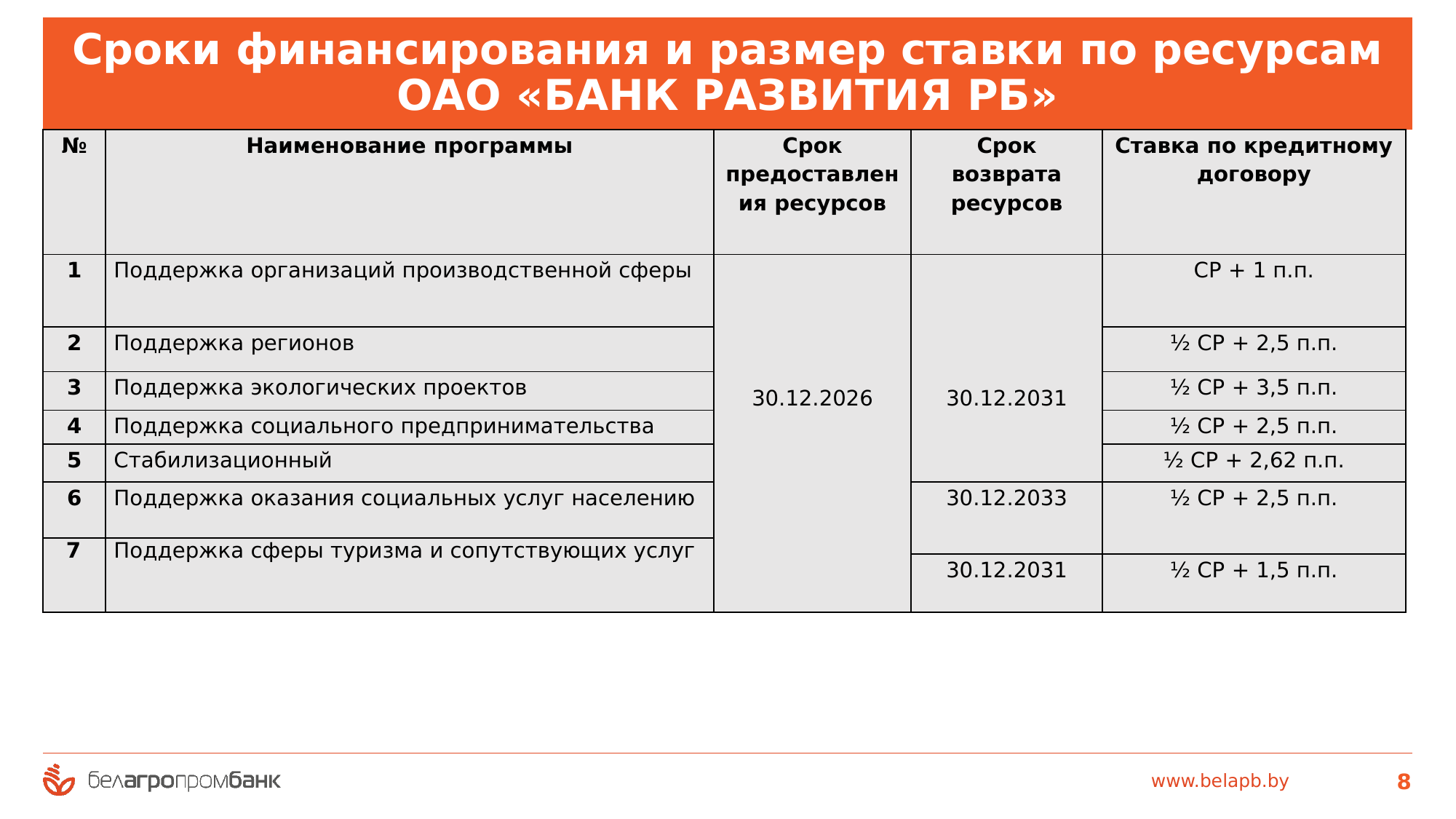

# Сроки финансирования и размер ставки по ресурсам ОАО «БАНК РАЗВИТИЯ РБ»
| № | Наименование программы | Срок предоставления ресурсов | Срок возврата ресурсов | Ставка по кредитному договору |
| --- | --- | --- | --- | --- |
| 1 | Поддержка организаций производственной сферы | 30.12.2026 | 30.12.2031 | СР + 1 п.п. |
| 2 | Поддержка регионов |  |  | ½ СР + 2,5 п.п. |
| 3 | Поддержка экологических проектов |  |  | ½ СР + 3,5 п.п. |
| 4 | Поддержка социального предпринимательства |  |  | ½ СР + 2,5 п.п. |
| 5 | Стабилизационный |  |  | ½ СР + 2,62 п.п. |
| 6 | Поддержка оказания социальных услуг населению |  | 30.12.2033 | ½ СР + 2,5 п.п. |
| 7 | Поддержка сферы туризма и сопутствующих услуг |  |  |  |
|  |  |  | 30.12.2031 | ½ СР + 1,5 п.п. |